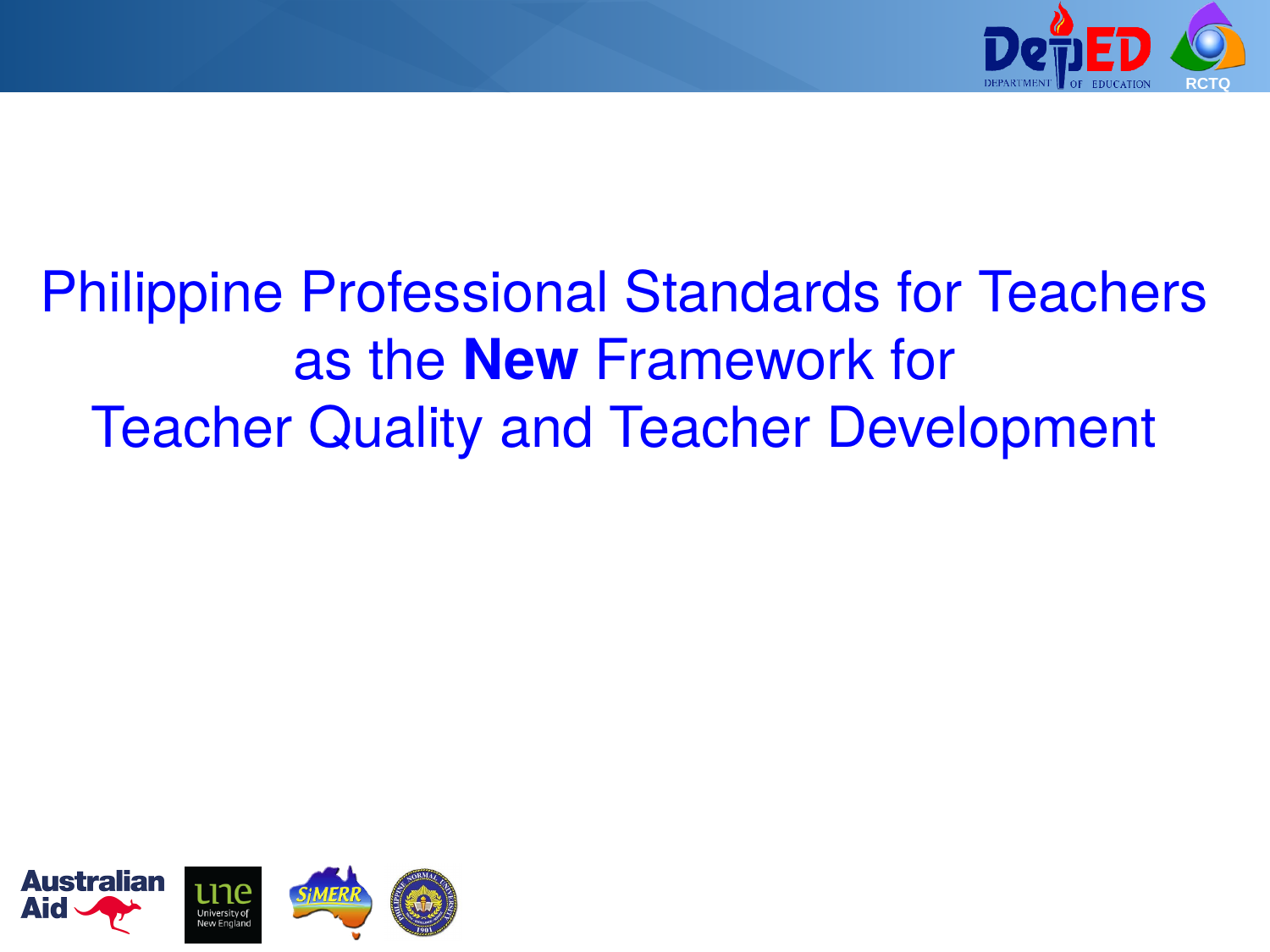

Philippine Professional Standards for Teachers as the New Framework for
Teacher Quality and Teacher Development